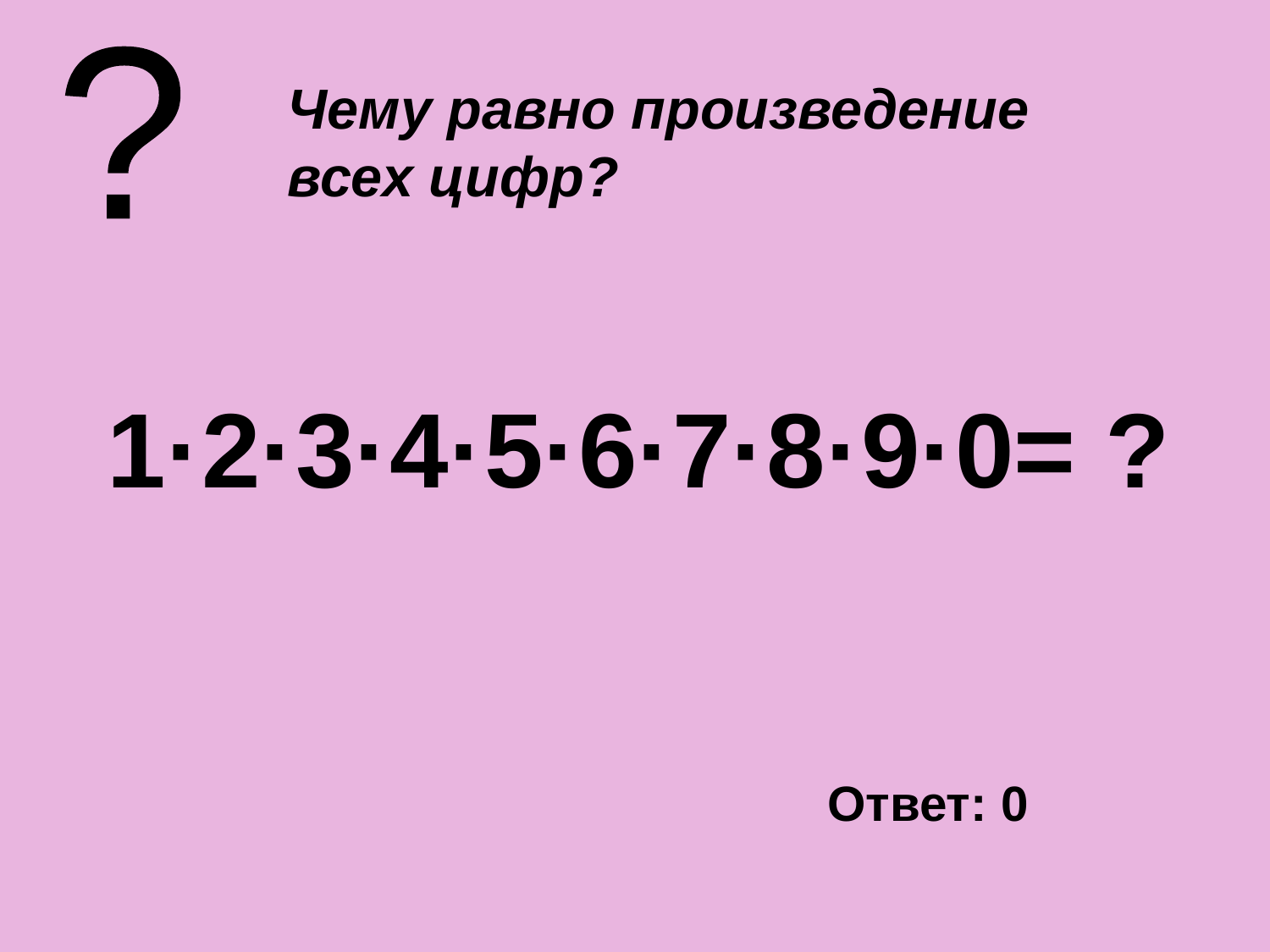

?
Чему равно произведение всех цифр?
1·2·3·4·5·6·7·8·9·0= ?
Ответ: 0